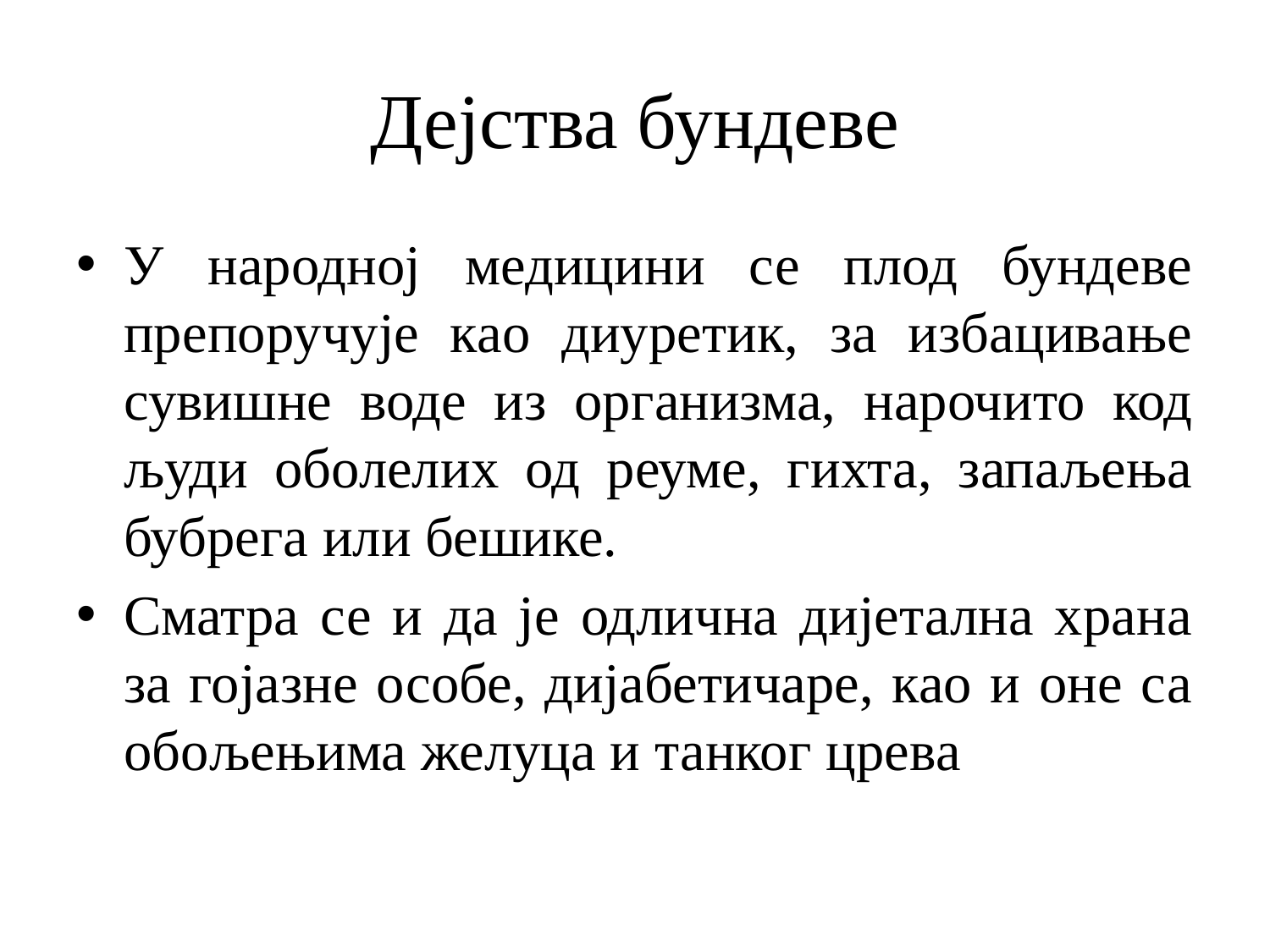

# Дејства бундеве
У народној медицини се плод бундеве препоручује као диуретик, за избацивање сувишне воде из организма, нарочито код људи оболелих од реуме, гихта, запаљења бубрега или бешике.
Сматра се и да је одлична дијетална храна за гојазне особе, дијабетичаре, као и оне са обољењима желуца и танког црева